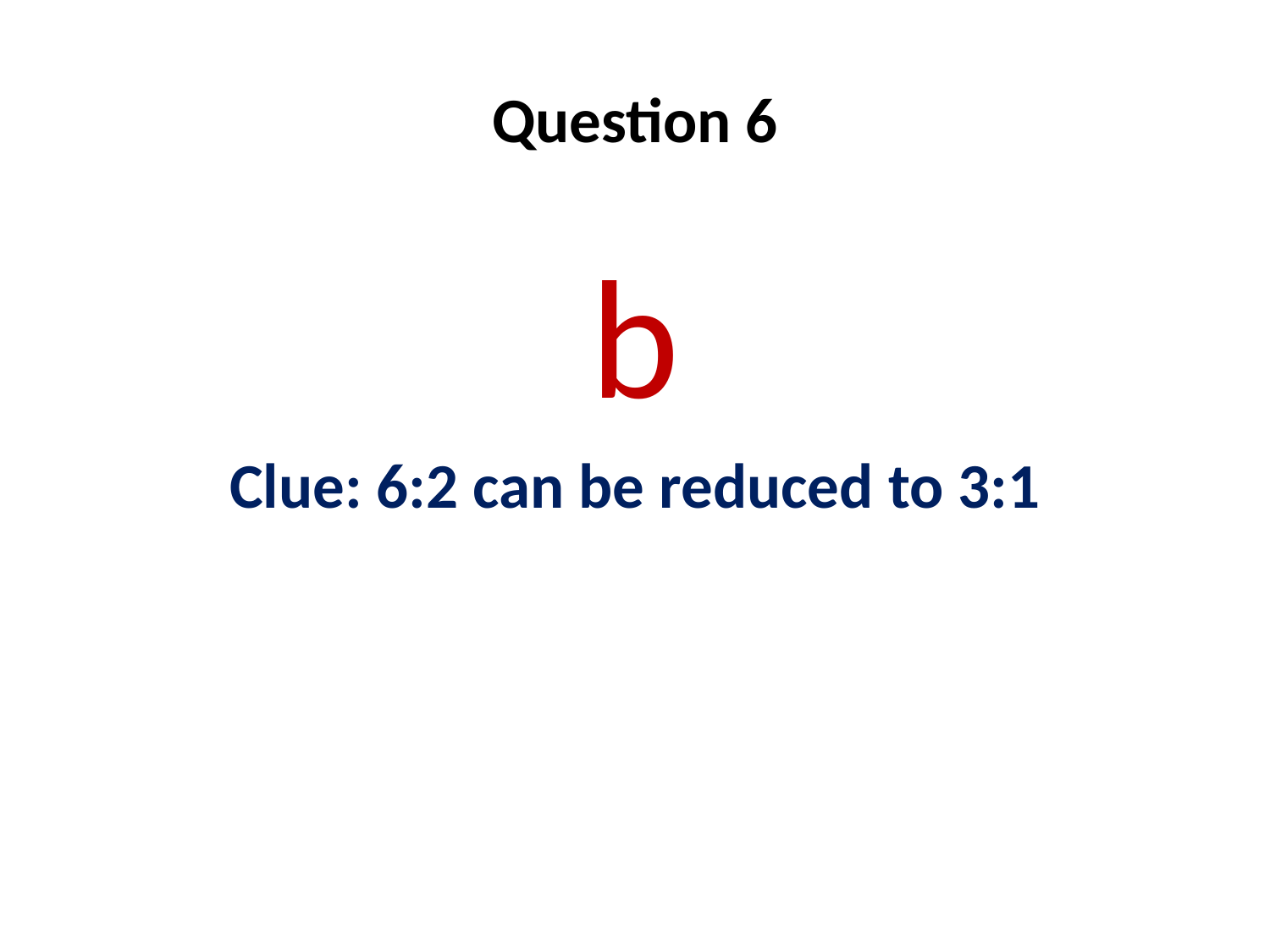

# Question 6
b
Clue: 6:2 can be reduced to 3:1